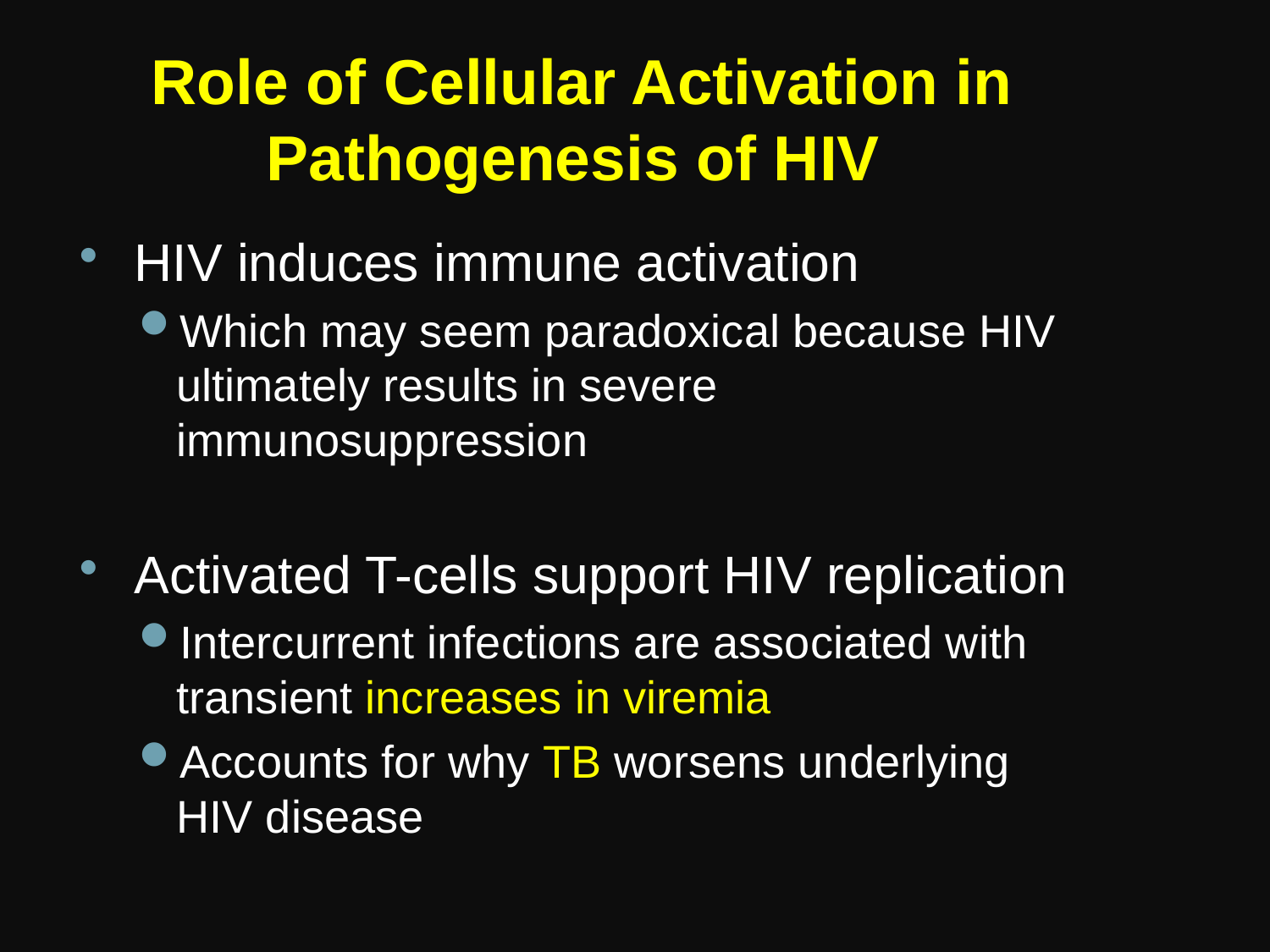

# Role of Cellular Activation in Pathogenesis of HIV
HIV induces immune activation
Which may seem paradoxical because HIV ultimately results in severe immunosuppression

Activated T-cells support HIV replication
Intercurrent infections are associated with transient increases in viremia
Accounts for why TB worsens underlying HIV disease